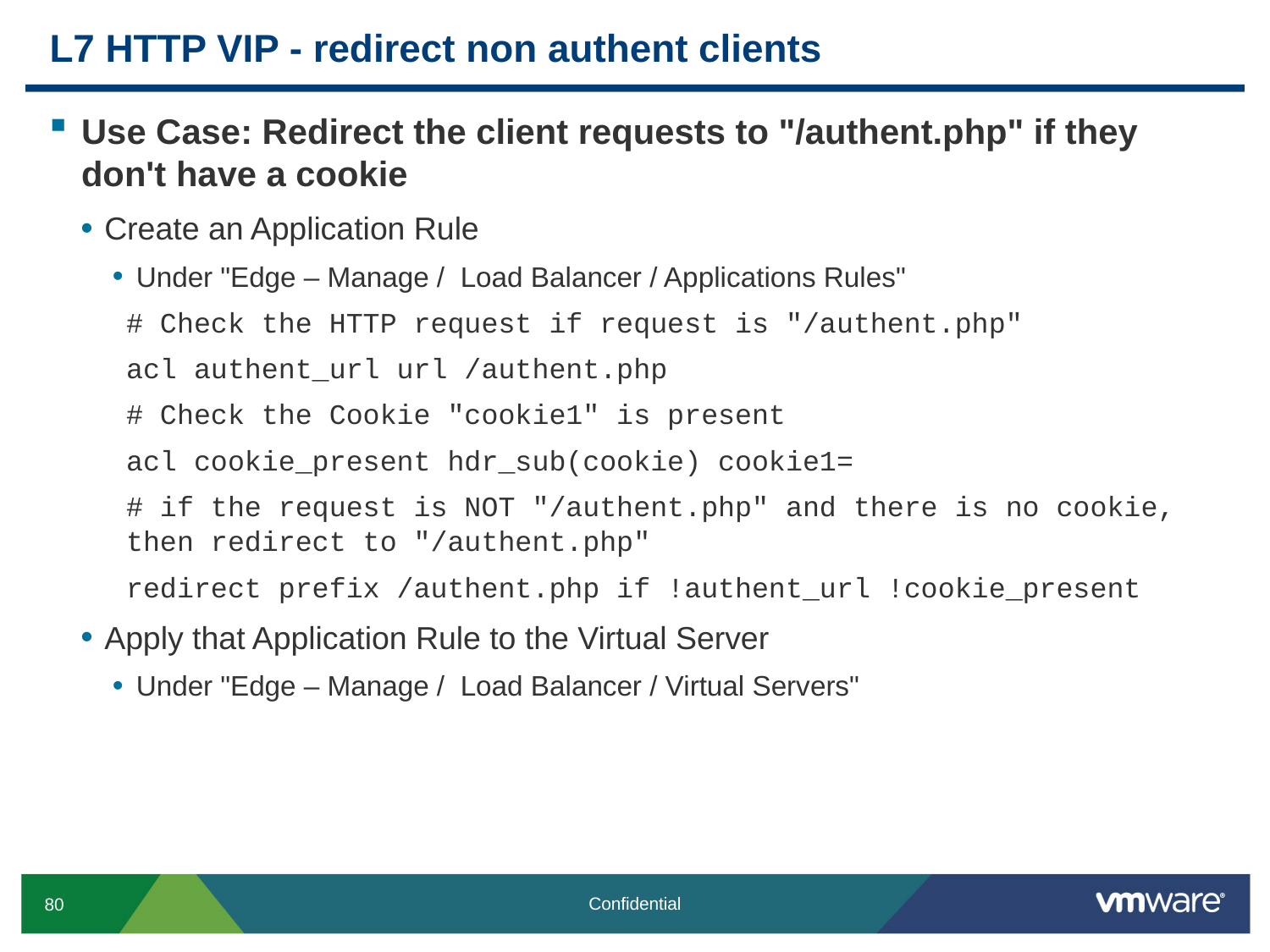

# L7 HTTP VIP - redirect non authent clients
Use Case: Redirect the client requests to "/authent.php" if they don't have a cookie
Create an Application Rule
Under "Edge – Manage /  Load Balancer / Applications Rules"
# Check the HTTP request if request is "/authent.php"
acl authent_url url /authent.php
# Check the Cookie "cookie1" is present
acl cookie_present hdr_sub(cookie) cookie1=
# if the request is NOT "/authent.php" and there is no cookie, then redirect to "/authent.php"
redirect prefix /authent.php if !authent_url !cookie_present
Apply that Application Rule to the Virtual Server
Under "Edge – Manage /  Load Balancer / Virtual Servers"